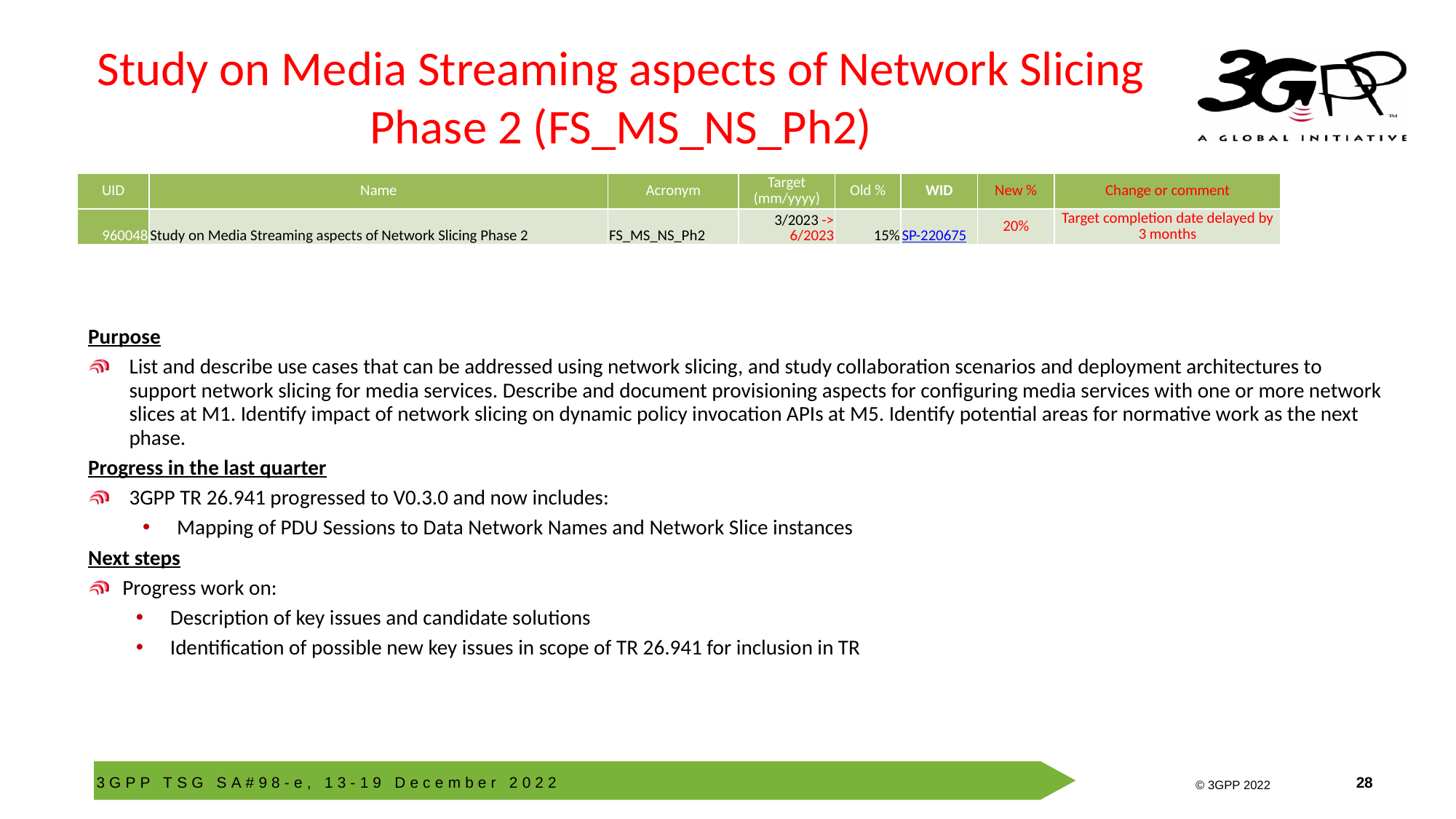

# Study on Media Streaming aspects of Network Slicing Phase 2 (FS_MS_NS_Ph2)
| UID | Name | Acronym | Target (mm/yyyy) | Old % | WID | New % | Change or comment |
| --- | --- | --- | --- | --- | --- | --- | --- |
| 960048 | Study on Media Streaming aspects of Network Slicing Phase 2 | FS\_MS\_NS\_Ph2 | 3/2023 -> 6/2023 | 15% | SP-220675 | 20% | Target completion date delayed by 3 months |
Purpose
List and describe use cases that can be addressed using network slicing, and study collaboration scenarios and deployment architectures to support network slicing for media services. Describe and document provisioning aspects for configuring media services with one or more network slices at M1. Identify impact of network slicing on dynamic policy invocation APIs at M5. Identify potential areas for normative work as the next phase.
Progress in the last quarter
3GPP TR 26.941 progressed to V0.3.0 and now includes:
Mapping of PDU Sessions to Data Network Names and Network Slice instances
Next steps
Progress work on:
Description of key issues and candidate solutions
Identification of possible new key issues in scope of TR 26.941 for inclusion in TR